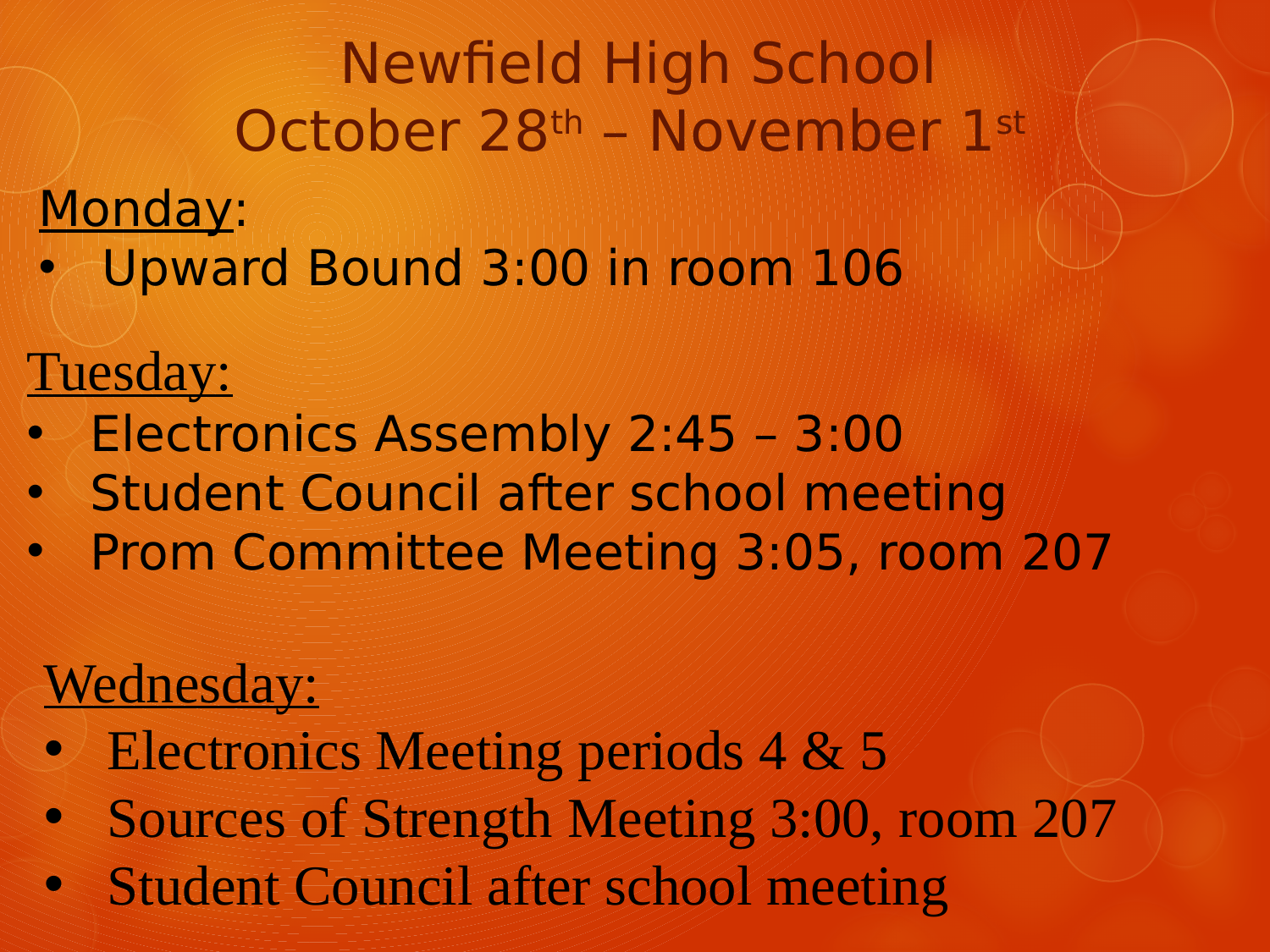

Newfield High School
October 28th – November 1st
Monday:
Upward Bound 3:00 in room 106
Tuesday:
Electronics Assembly 2:45 – 3:00
Student Council after school meeting
Prom Committee Meeting 3:05, room 207
Wednesday:
Electronics Meeting periods 4 & 5
Sources of Strength Meeting 3:00, room 207
Student Council after school meeting